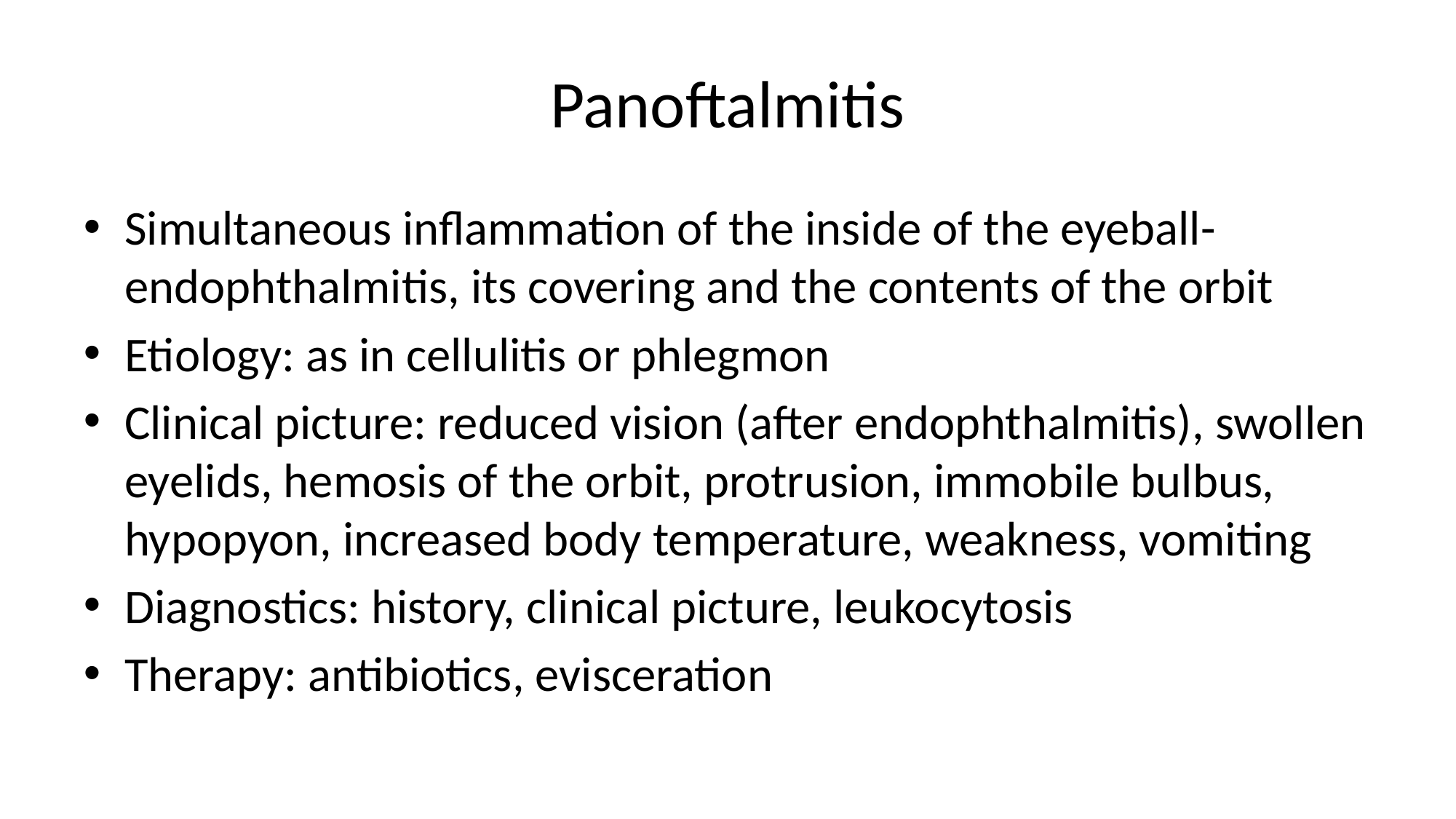

# Panoftalmitis
Simultaneous inflammation of the inside of the eyeball-endophthalmitis, its covering and the contents of the orbit
Etiology: as in cellulitis or phlegmon
Clinical picture: reduced vision (after endophthalmitis), swollen eyelids, hemosis of the orbit, protrusion, immobile bulbus, hypopyon, increased body temperature, weakness, vomiting
Diagnostics: history, clinical picture, leukocytosis
Therapy: antibiotics, evisceration